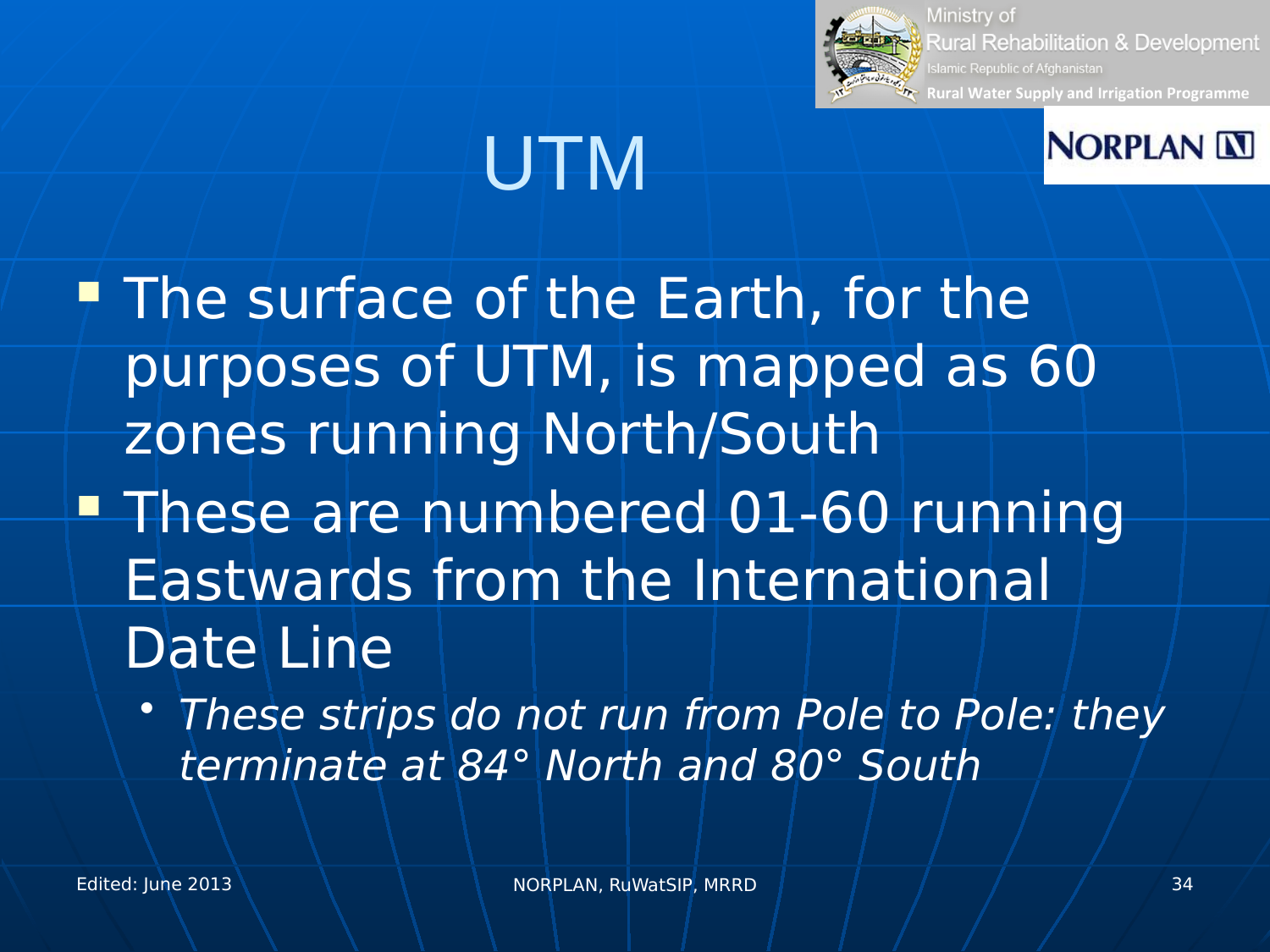

# UTM
The surface of the Earth, for the purposes of UTM, is mapped as 60 zones running North/South
These are numbered 01-60 running Eastwards from the International Date Line
These strips do not run from Pole to Pole: they terminate at 84° North and 80° South
Edited: June 2013
34
NORPLAN, RuWatSIP, MRRD